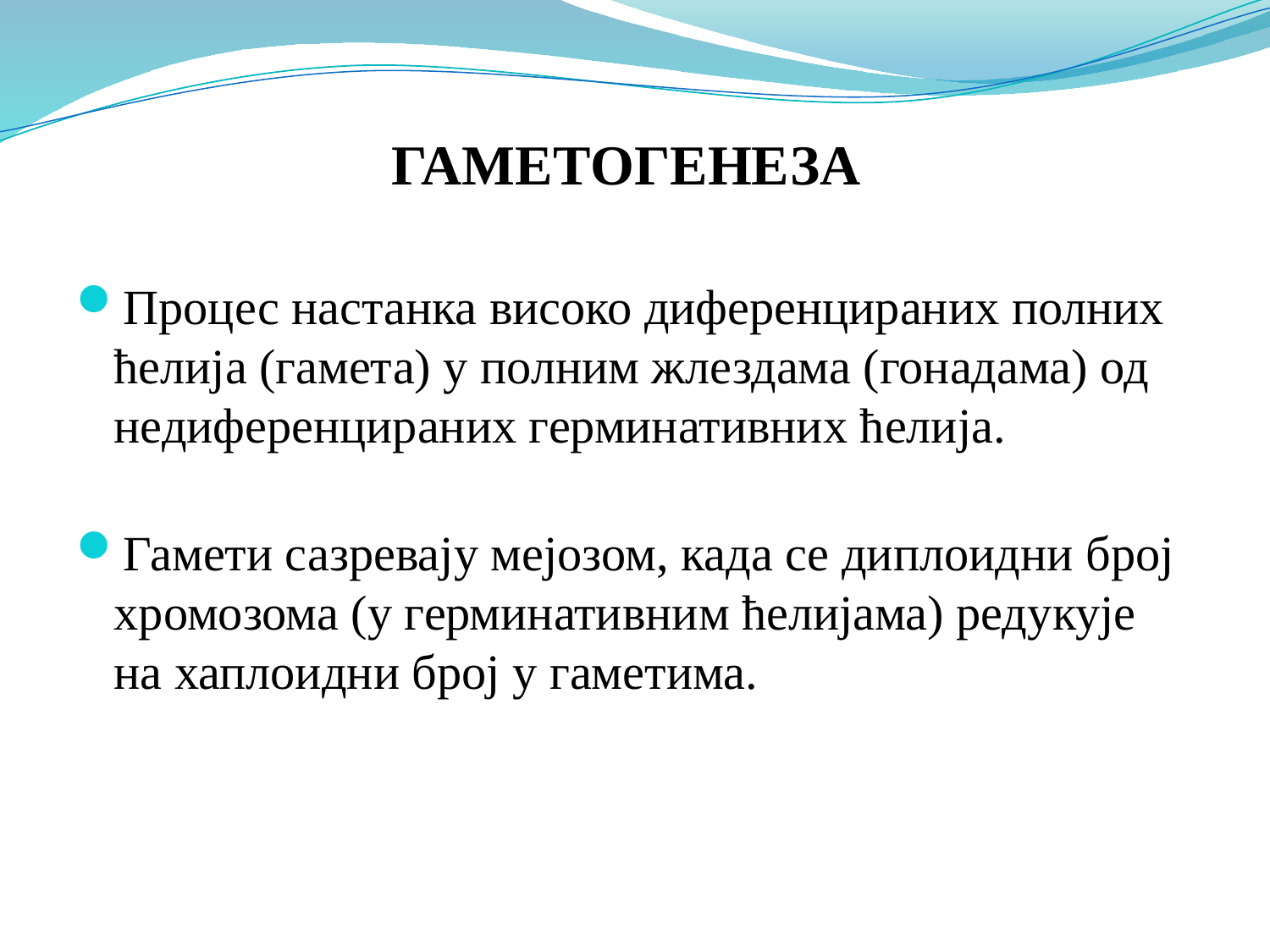

# ГАМЕТОГЕНЕЗА
Процес настанка високо диференцираних полних ћелија (гамета) у полним жлездама (гонадама) од недиференцираних герминативних ћелија.
Гамети сазревају мејозом, када се диплоидни број хромозома (у герминативним ћелијама) редукује на хаплоидни број у гаметима.